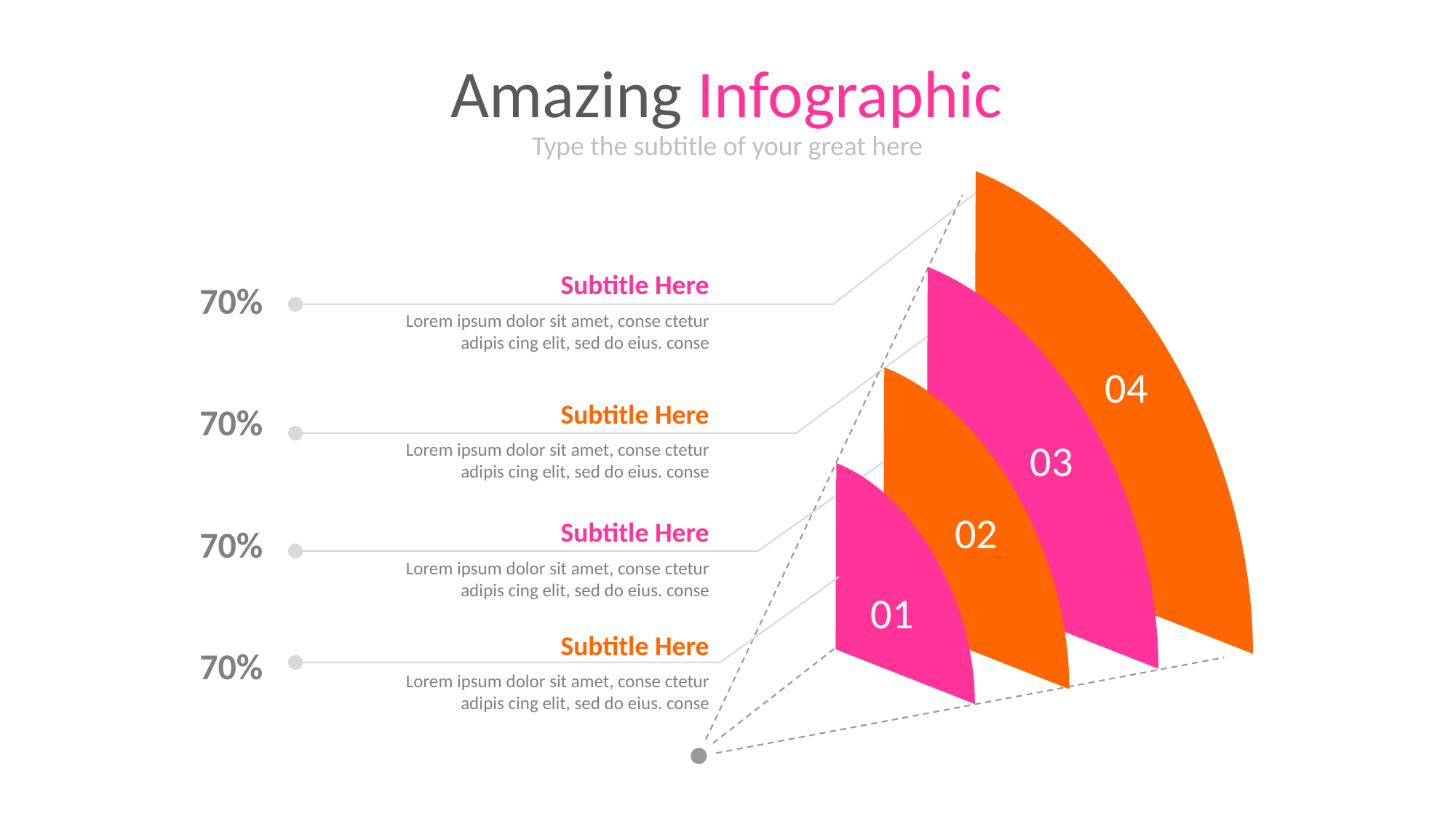

Amazing Infographic
Type the subtitle of your great here

Subtitle Here

70%
Lorem ipsum dolor sit amet, conse ctetur adipis cing elit, sed do eius. conse

04

Subtitle Here
70%
03
Lorem ipsum dolor sit amet, conse ctetur adipis cing elit, sed do eius. conse

02
Subtitle Here
70%

Lorem ipsum dolor sit amet, conse ctetur adipis cing elit, sed do eius. conse

01
Subtitle Here
70%

Lorem ipsum dolor sit amet, conse ctetur adipis cing elit, sed do eius. conse